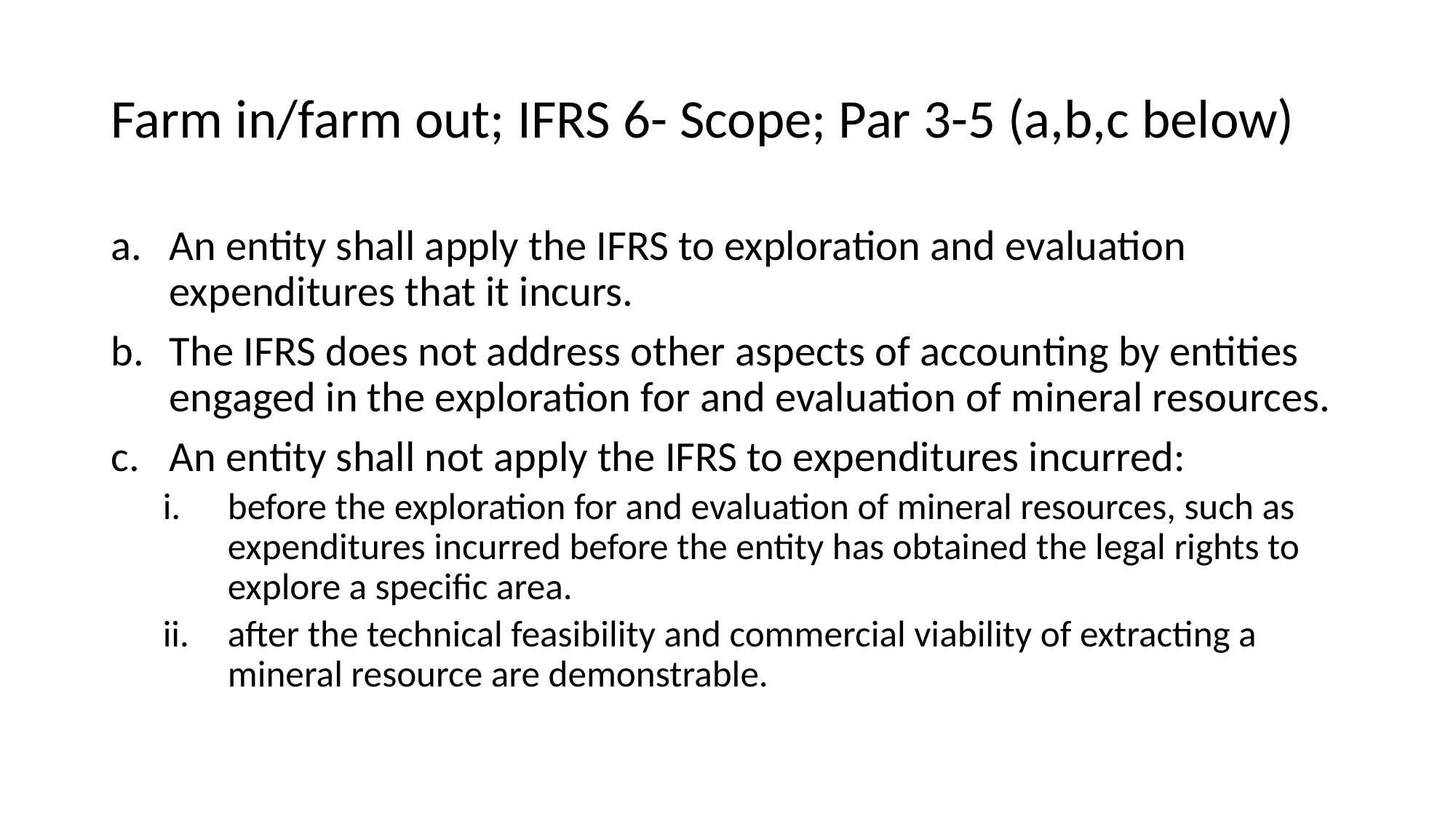

# Farm in/farm out; IFRS 6- Scope; Par 3-5 (a,b,c below)
An entity shall apply the IFRS to exploration and evaluation expenditures that it incurs.
The IFRS does not address other aspects of accounting by entities engaged in the exploration for and evaluation of mineral resources.
An entity shall not apply the IFRS to expenditures incurred:
before the exploration for and evaluation of mineral resources, such as expenditures incurred before the entity has obtained the legal rights to explore a specific area.
after the technical feasibility and commercial viability of extracting a mineral resource are demonstrable.